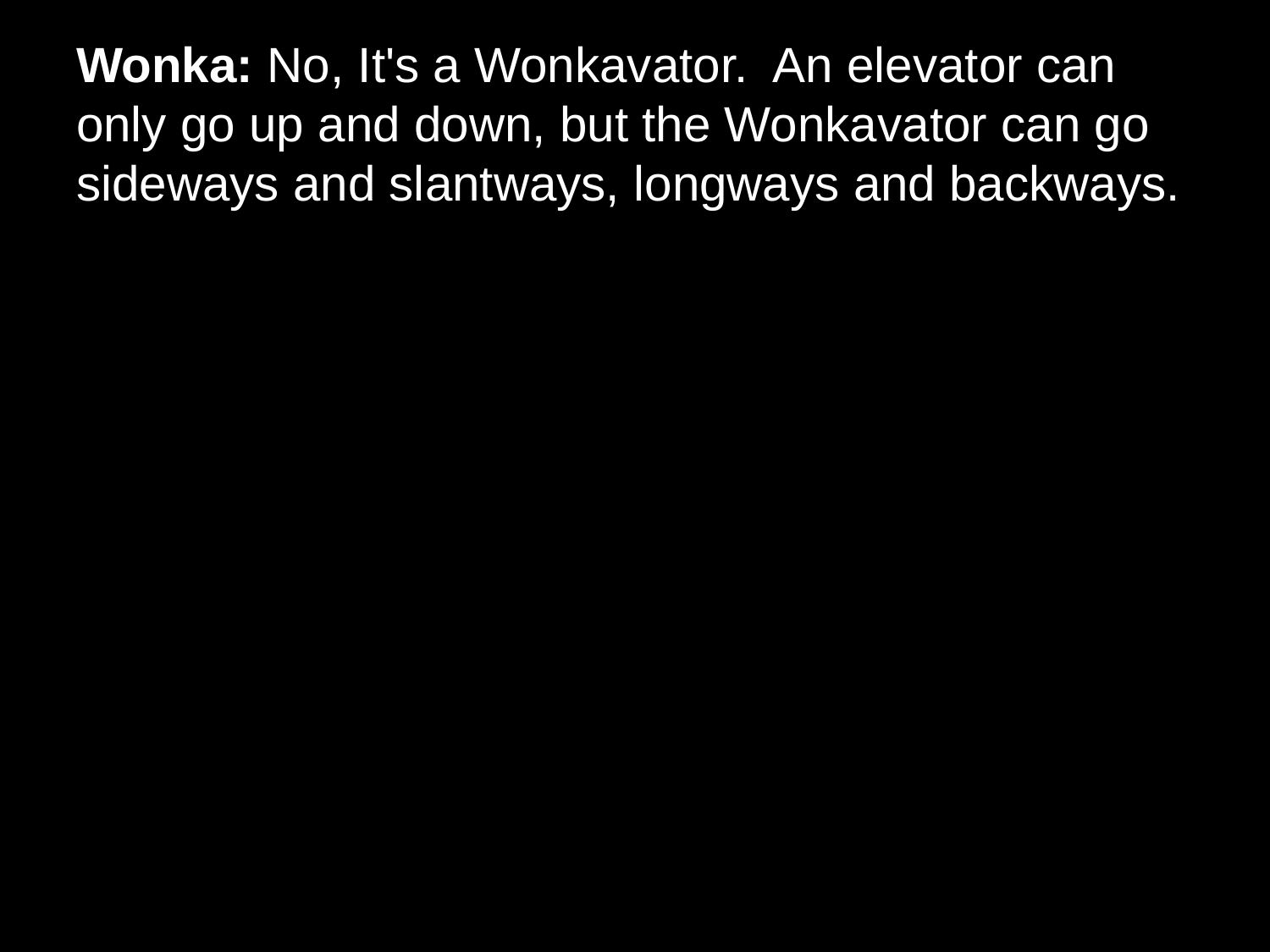

# Wonka: No, It's a Wonkavator.  An elevator can only go up and down, but the Wonkavator can go sideways and slantways, longways and backways.